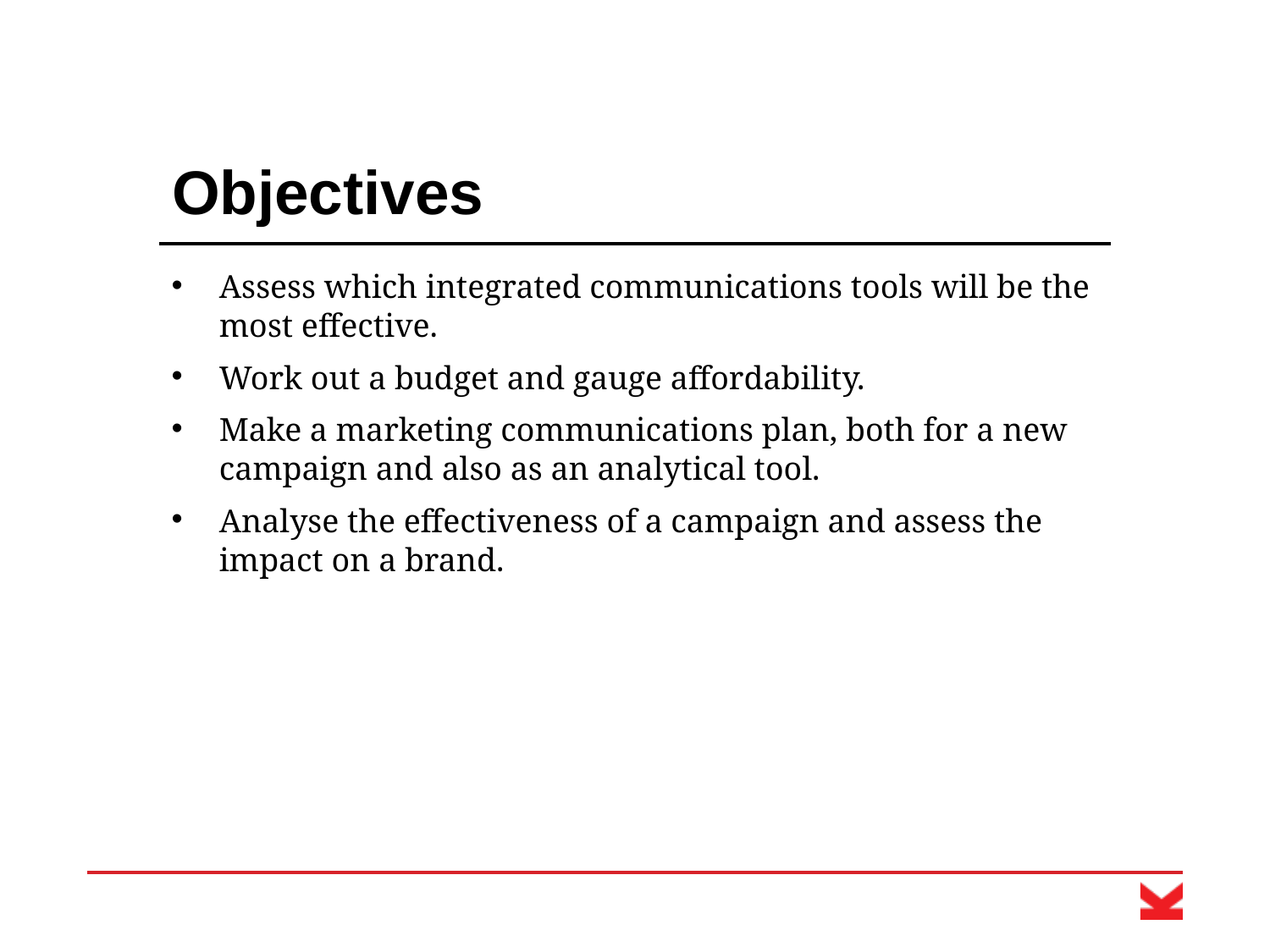

# Objectives
Assess which integrated communications tools will be the most effective.
Work out a budget and gauge affordability.
Make a marketing communications plan, both for a new campaign and also as an analytical tool.
Analyse the effectiveness of a campaign and assess the impact on a brand.